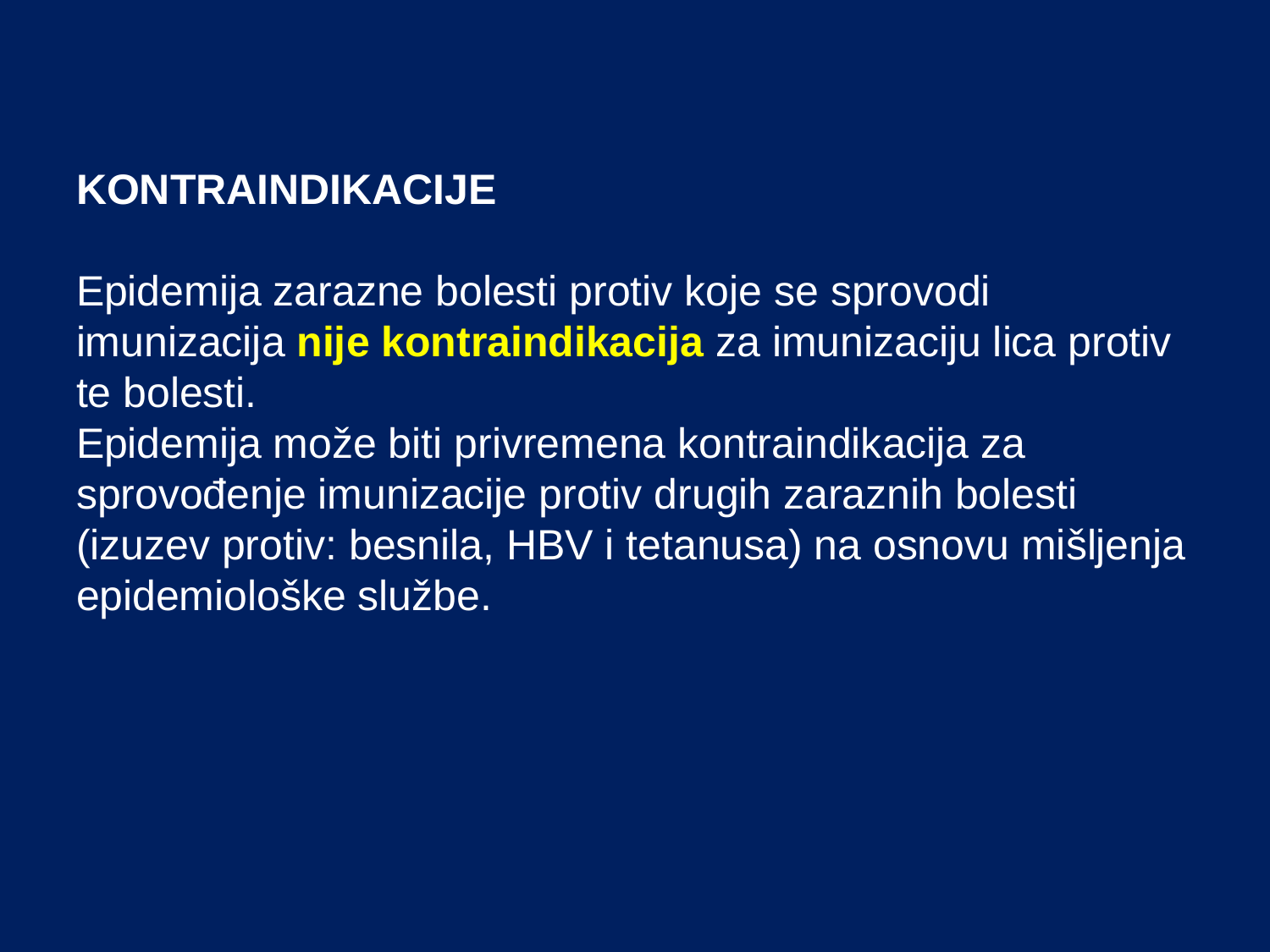

# KONTRAINDIKACIJE Epidemija zarazne bolesti protiv koje se sprovodi imunizacija nije kontraindikacija za imunizaciju lica protiv te bolesti. Epidemija može biti privremena kontraindikacija za sprovođenje imunizacije protiv drugih zaraznih bolesti (izuzev protiv: besnila, HBV i tetanusa) na osnovu mišljenja epidemiološke službe.